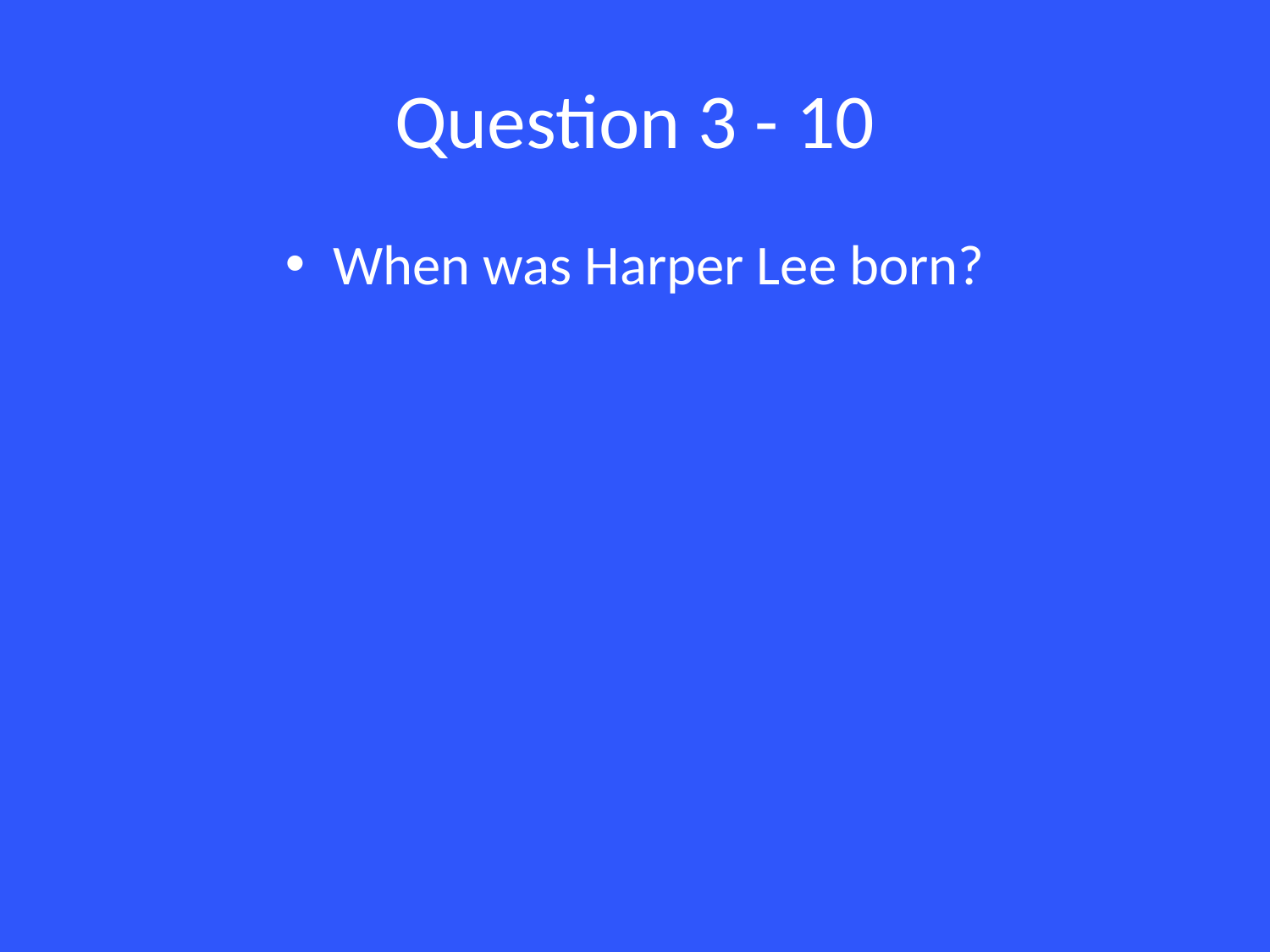

# Question 3 - 10
When was Harper Lee born?